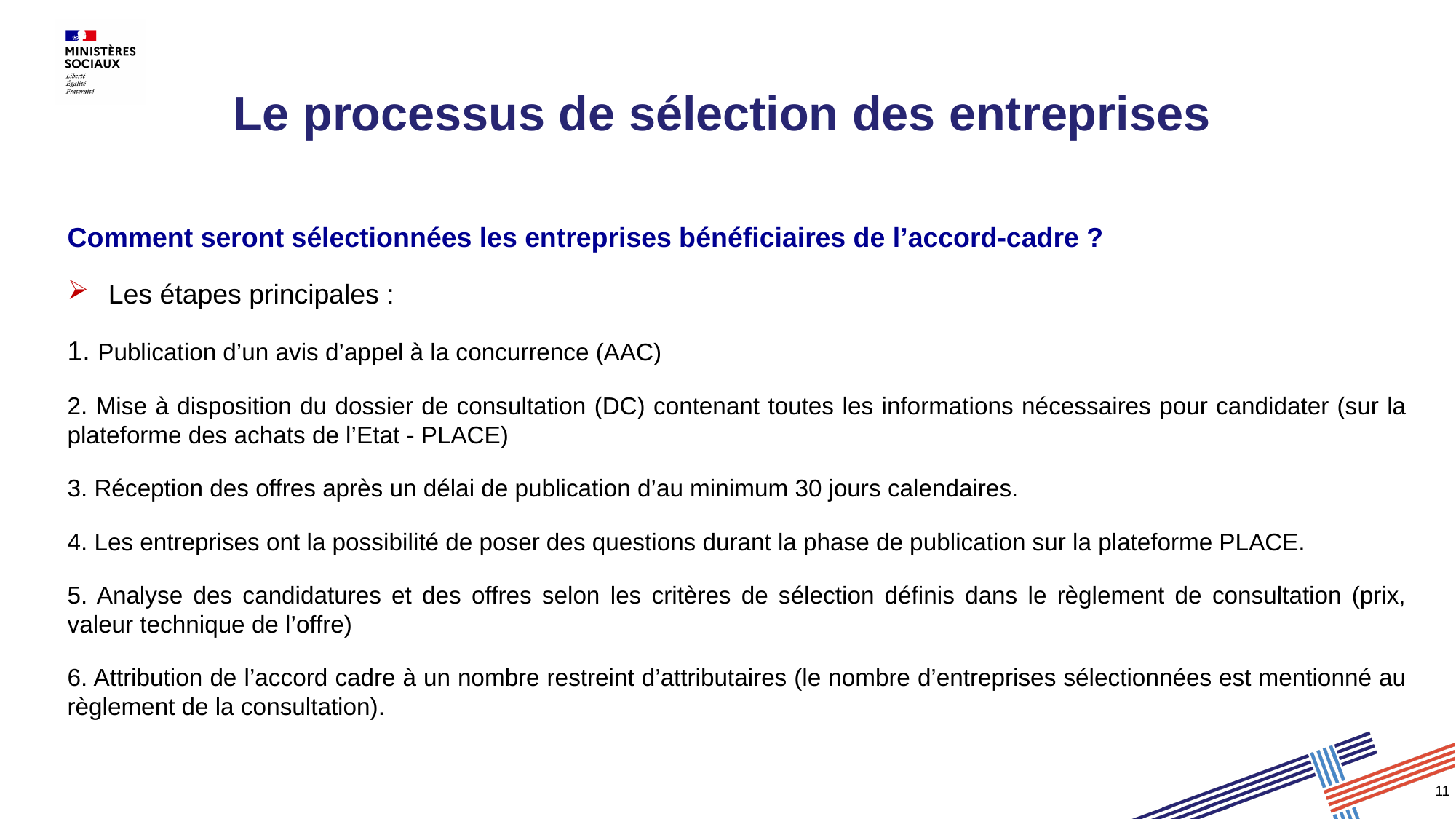

# Le processus de sélection des entreprises
Comment seront sélectionnées les entreprises bénéficiaires de l’accord-cadre ?
Les étapes principales :
1. Publication d’un avis d’appel à la concurrence (AAC)
2. Mise à disposition du dossier de consultation (DC) contenant toutes les informations nécessaires pour candidater (sur la plateforme des achats de l’Etat - PLACE)
3. Réception des offres après un délai de publication d’au minimum 30 jours calendaires.
4. Les entreprises ont la possibilité de poser des questions durant la phase de publication sur la plateforme PLACE.
5. Analyse des candidatures et des offres selon les critères de sélection définis dans le règlement de consultation (prix, valeur technique de l’offre)
6. Attribution de l’accord cadre à un nombre restreint d’attributaires (le nombre d’entreprises sélectionnées est mentionné au règlement de la consultation).

11